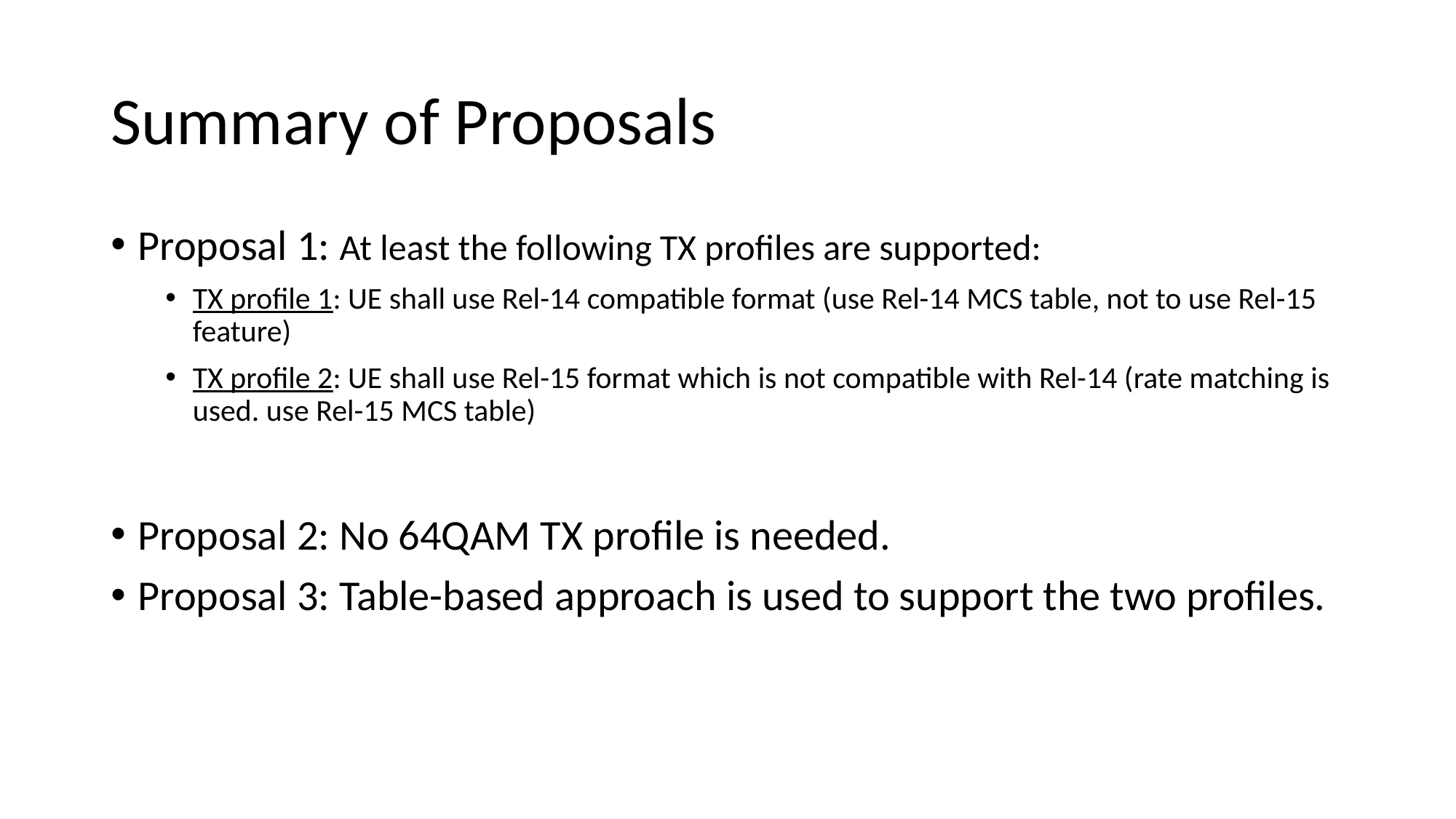

# Summary of Proposals
Proposal 1: At least the following TX profiles are supported:
TX profile 1: UE shall use Rel-14 compatible format (use Rel-14 MCS table, not to use Rel-15 feature)
TX profile 2: UE shall use Rel-15 format which is not compatible with Rel-14 (rate matching is used. use Rel-15 MCS table)

Proposal 2: No 64QAM TX profile is needed.
Proposal 3: Table-based approach is used to support the two profiles.